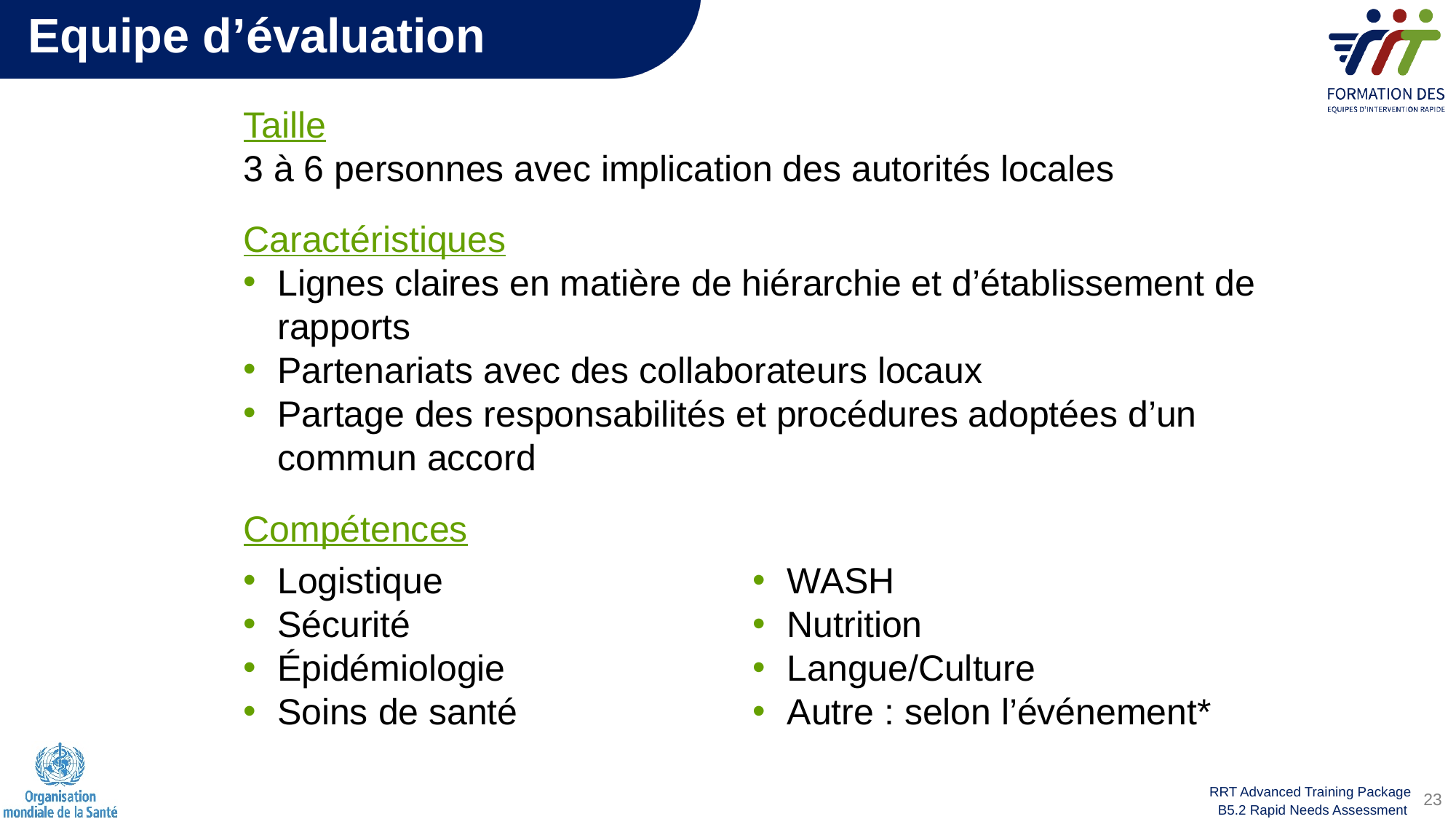

Equipe d’évaluation
Taille
3 à 6 personnes avec implication des autorités locales
Caractéristiques
Lignes claires en matière de hiérarchie et d’établissement de rapports
Partenariats avec des collaborateurs locaux
Partage des responsabilités et procédures adoptées d’un commun accord
Compétences
Logistique
Sécurité
Épidémiologie
Soins de santé
WASH
Nutrition
Langue/Culture
Autre : selon l’événement*